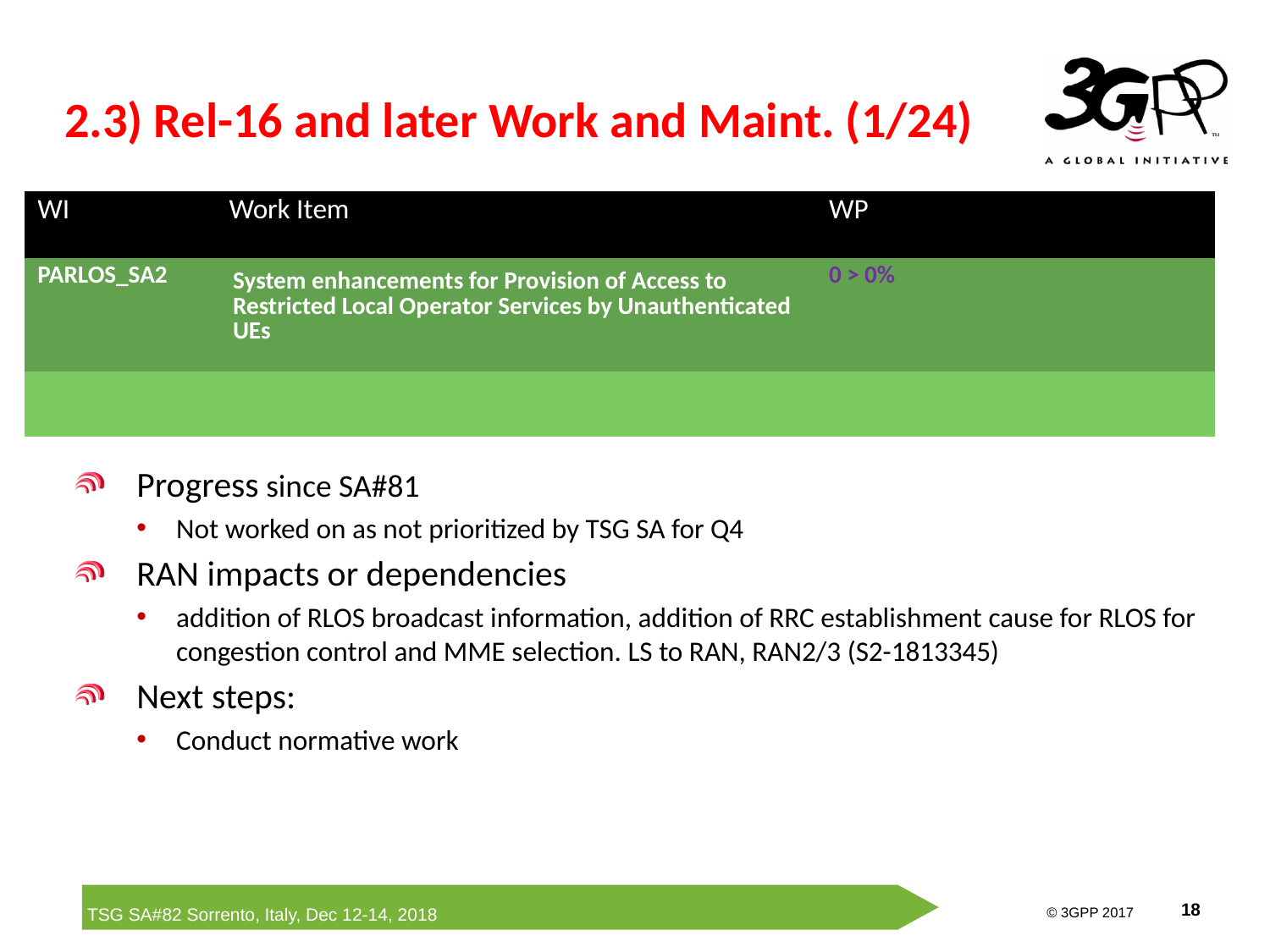

# 2.3) Rel-16 and later Work and Maint. (1/24)
| WI | Work Item | WP |  |  |
| --- | --- | --- | --- | --- |
| PARLOS\_SA2 | System enhancements for Provision of Access to Restricted Local Operator Services by Unauthenticated UEs | 0 > 0% |  |  |
|  |  |  |  |  |
Progress since SA#81
Not worked on as not prioritized by TSG SA for Q4
RAN impacts or dependencies
addition of RLOS broadcast information, addition of RRC establishment cause for RLOS for congestion control and MME selection. LS to RAN, RAN2/3 (S2-1813345)
Next steps:
Conduct normative work